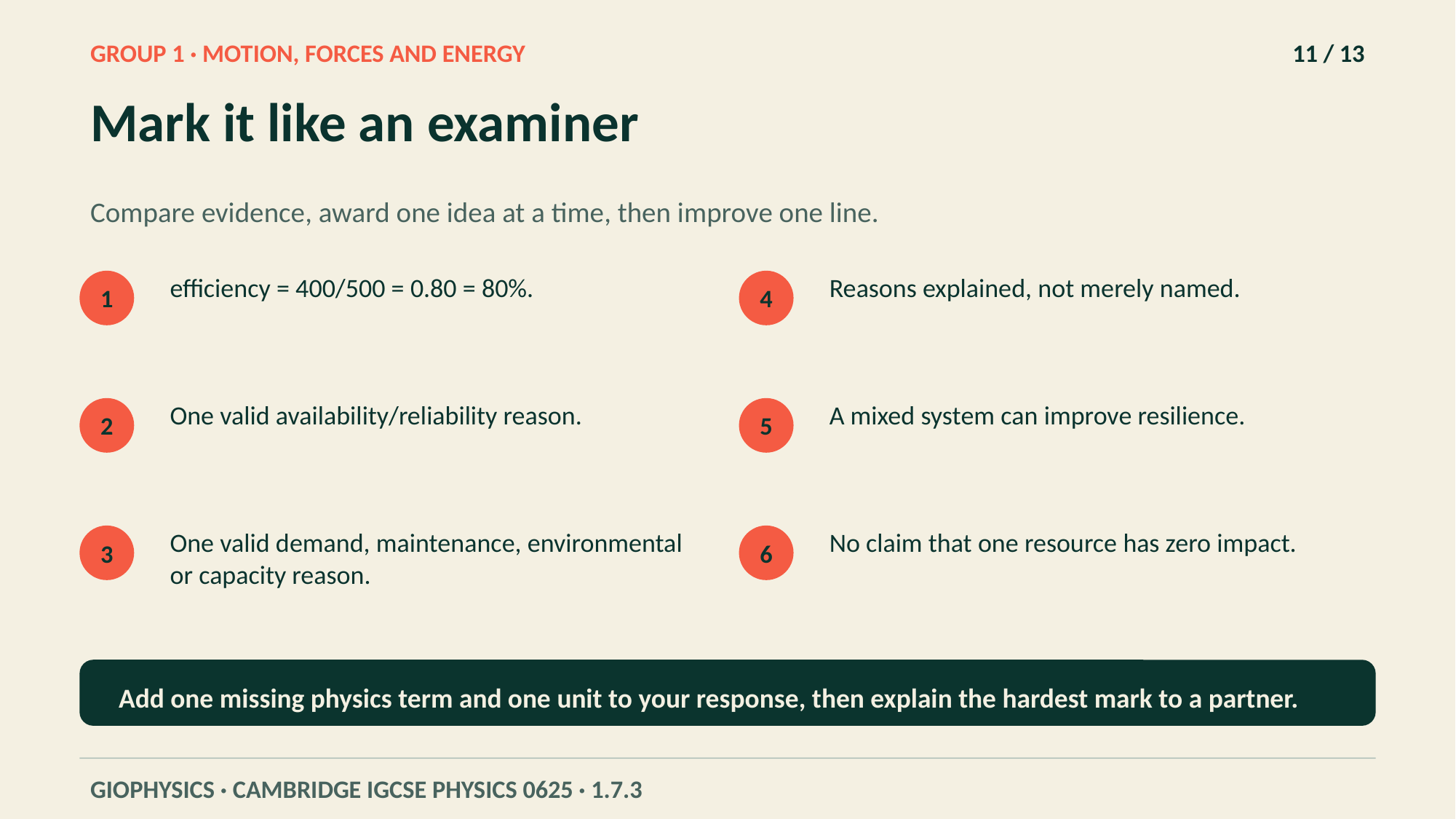

GROUP 1 · MOTION, FORCES AND ENERGY
11 / 13
Mark it like an examiner
Compare evidence, award one idea at a time, then improve one line.
efficiency = 400/500 = 0.80 = 80%.
Reasons explained, not merely named.

1
4
One valid availability/reliability reason.
A mixed system can improve resilience.

2
5
One valid demand, maintenance, environmental or capacity reason.
No claim that one resource has zero impact.

3
6

Add one missing physics term and one unit to your response, then explain the hardest mark to a partner.

GIOPHYSICS · CAMBRIDGE IGCSE PHYSICS 0625 · 1.7.3